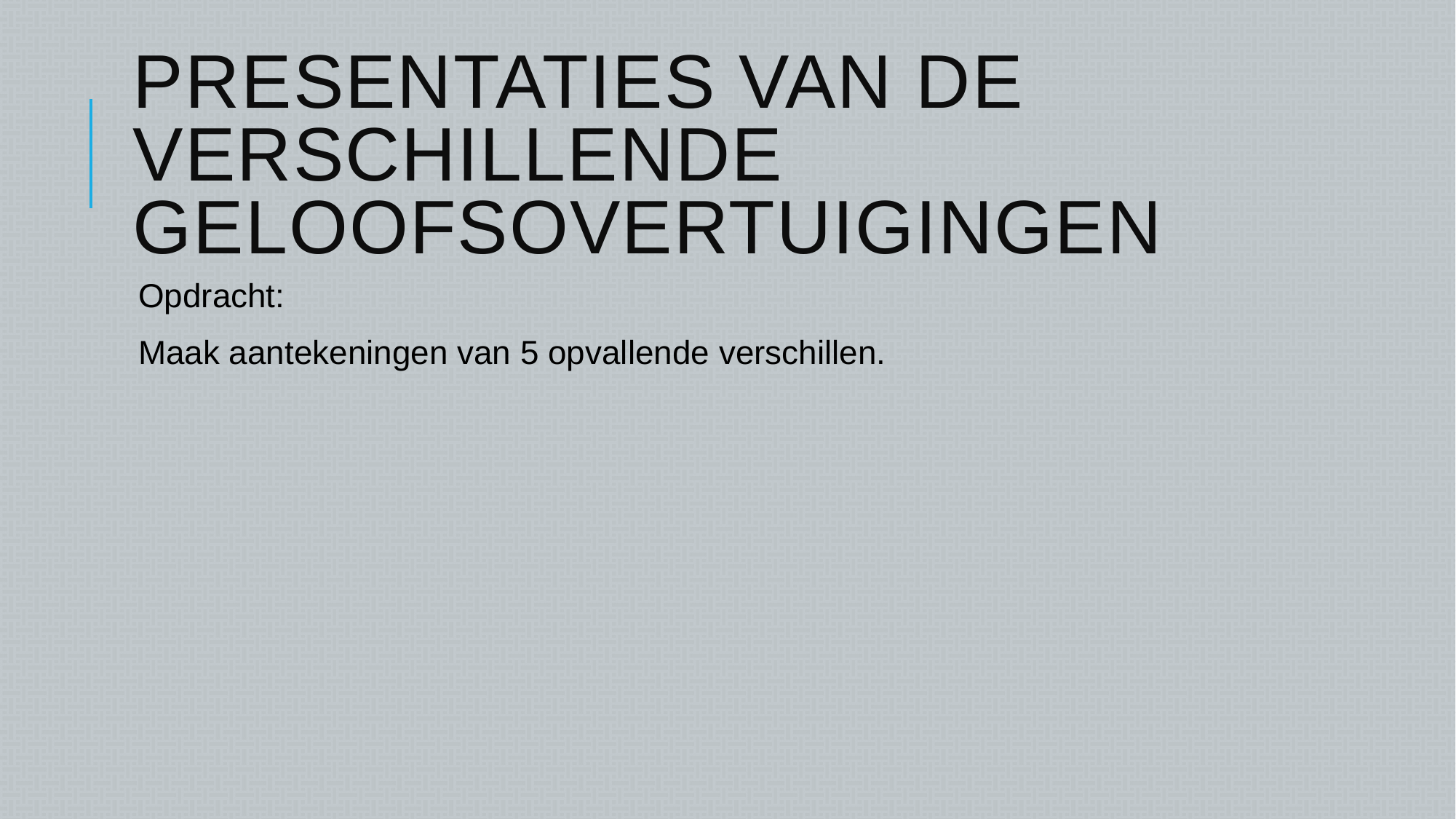

# Presentaties van de verschillende geloofsovertuigingen
Opdracht:
Maak aantekeningen van 5 opvallende verschillen.